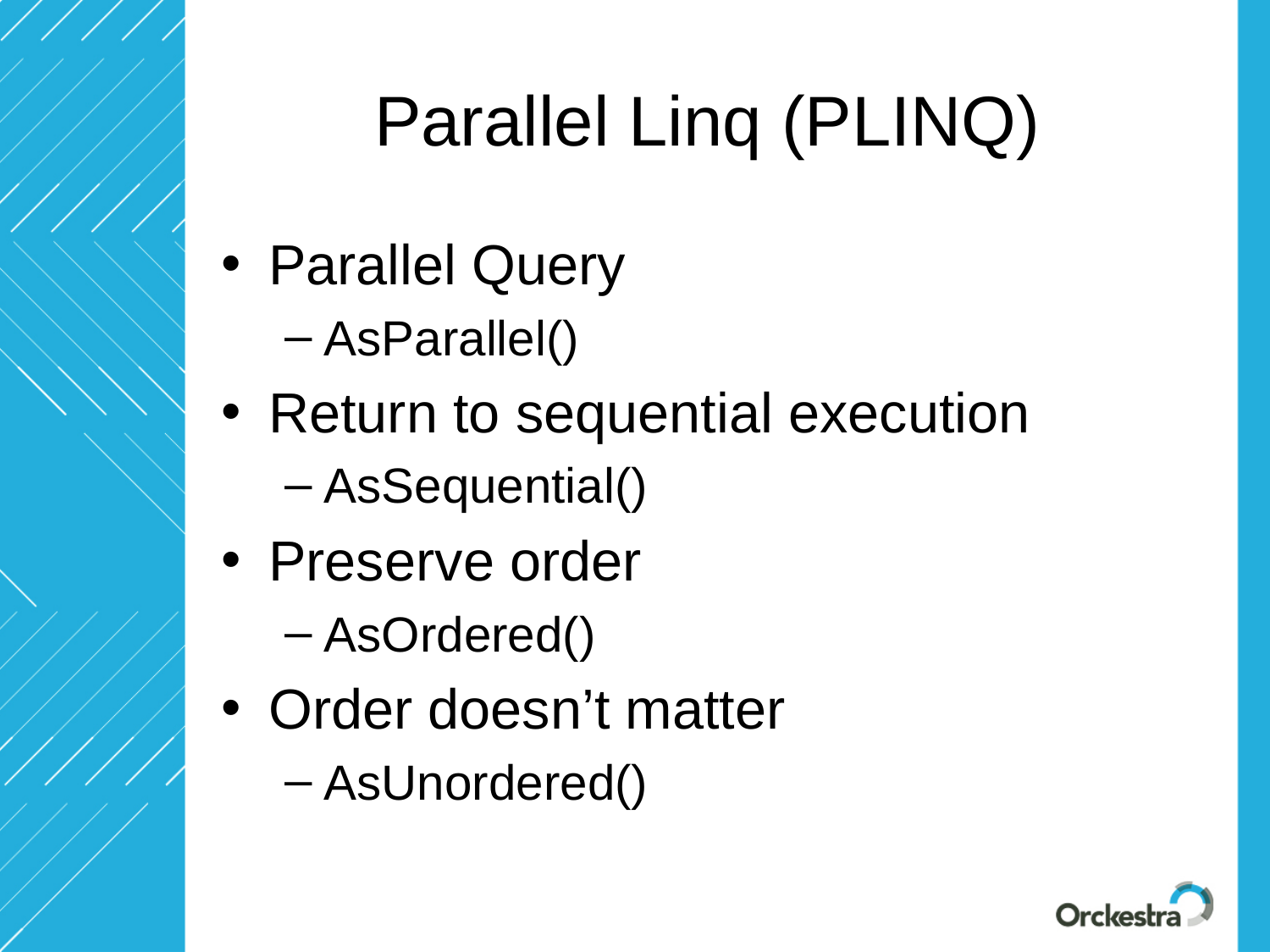

# Parallel Linq (PLINQ)
Parallel Query
AsParallel()
Return to sequential execution
AsSequential()
Preserve order
AsOrdered()
Order doesn’t matter
AsUnordered()